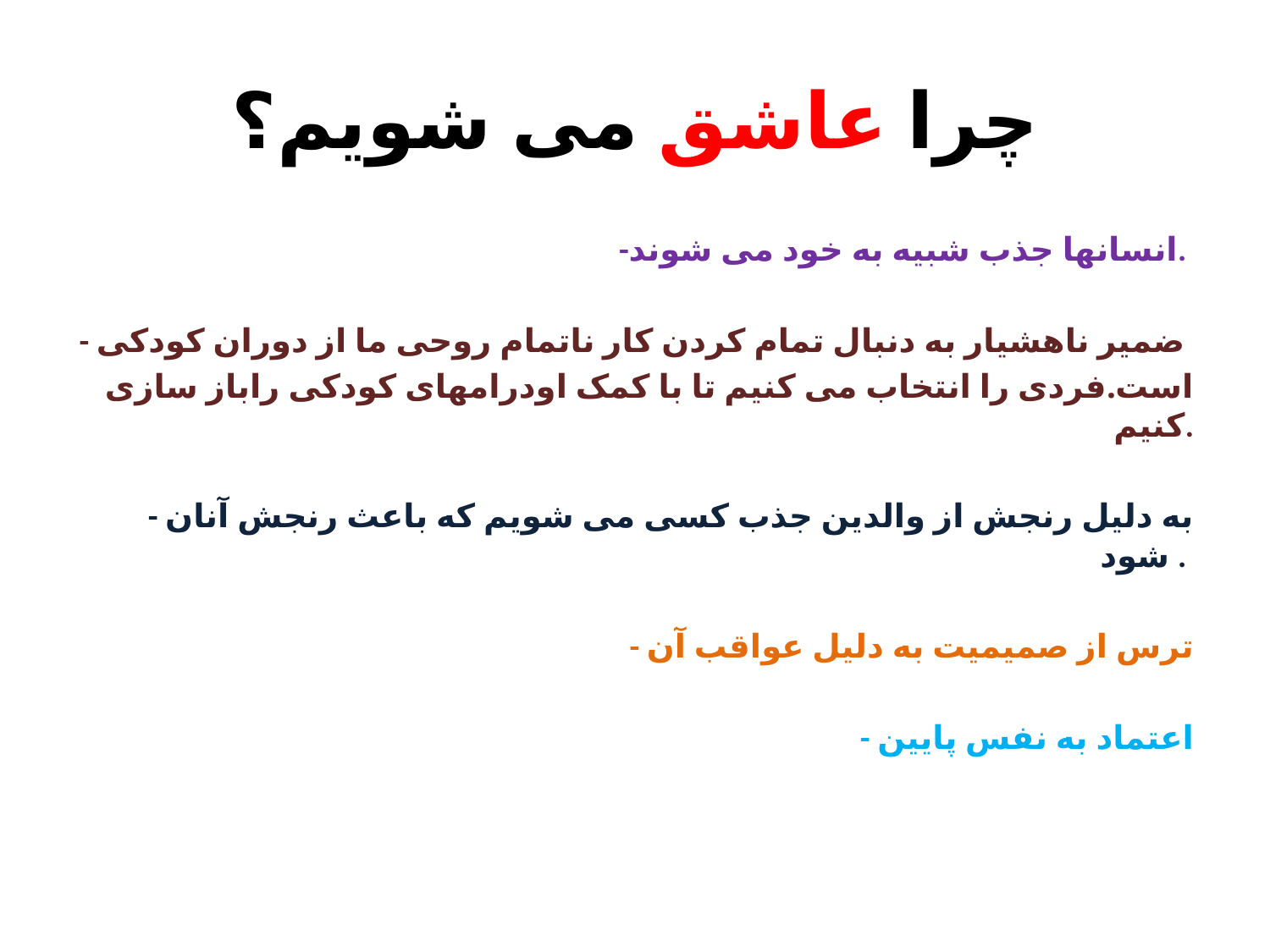

# چرا عاشق می شویم؟
-انسانها جذب شبیه به خود می شوند.

- ضمیر ناهشیار به دنبال تمام کردن کار ناتمام روحی ما از دوران کودکی
  است.فردی را انتخاب می کنیم تا با کمک اودرامهای کودکی راباز سازی کنیم.

- به دلیل رنجش از والدین جذب کسی می شویم که باعث رنجش آنان شود .

 - ترس از صمیمیت به دلیل عواقب آن

- اعتماد به نفس پایین